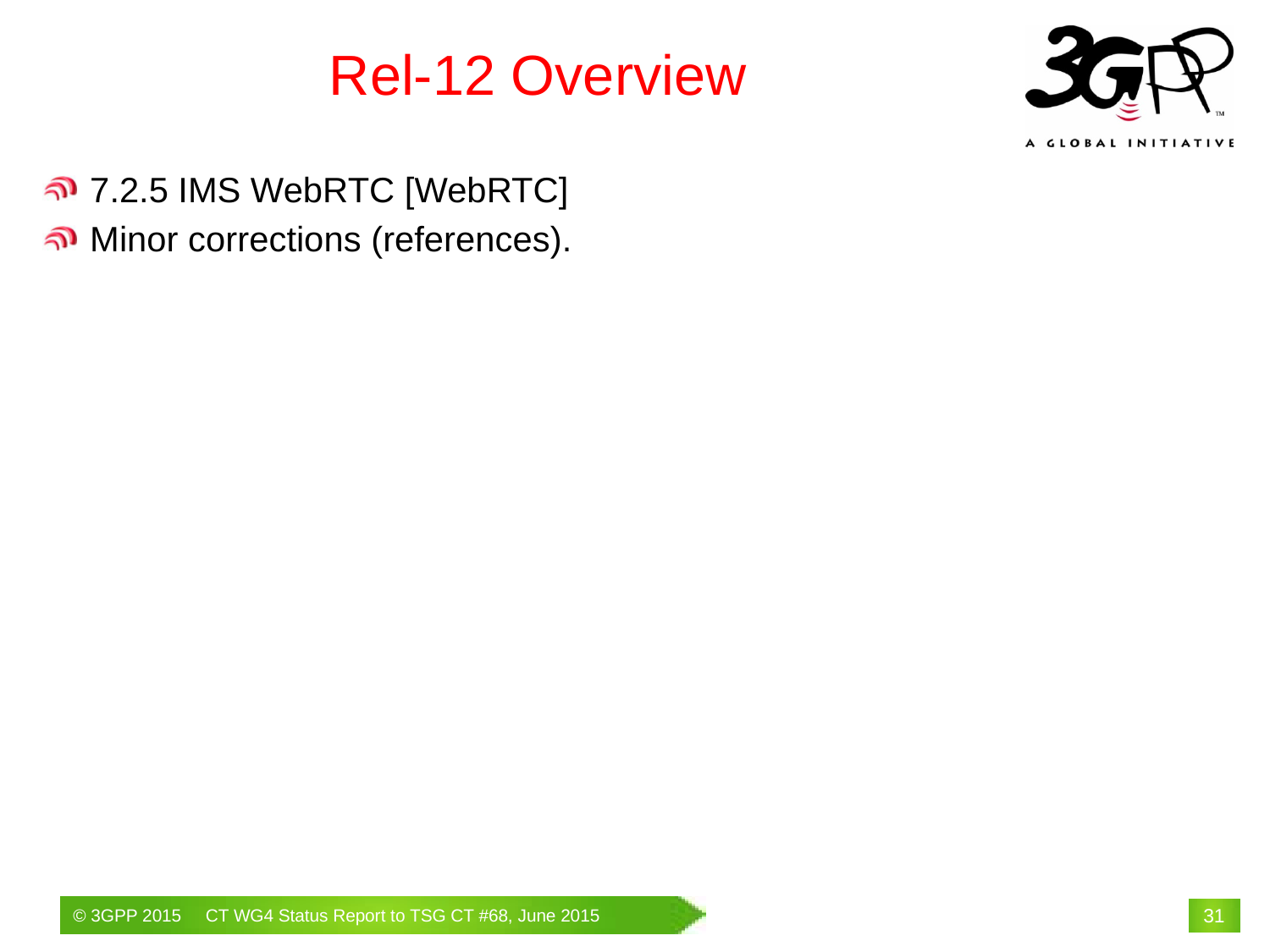

# Rel-12 Overview
7.2.5 IMS WebRTC [WebRTC]
Minor corrections (references).